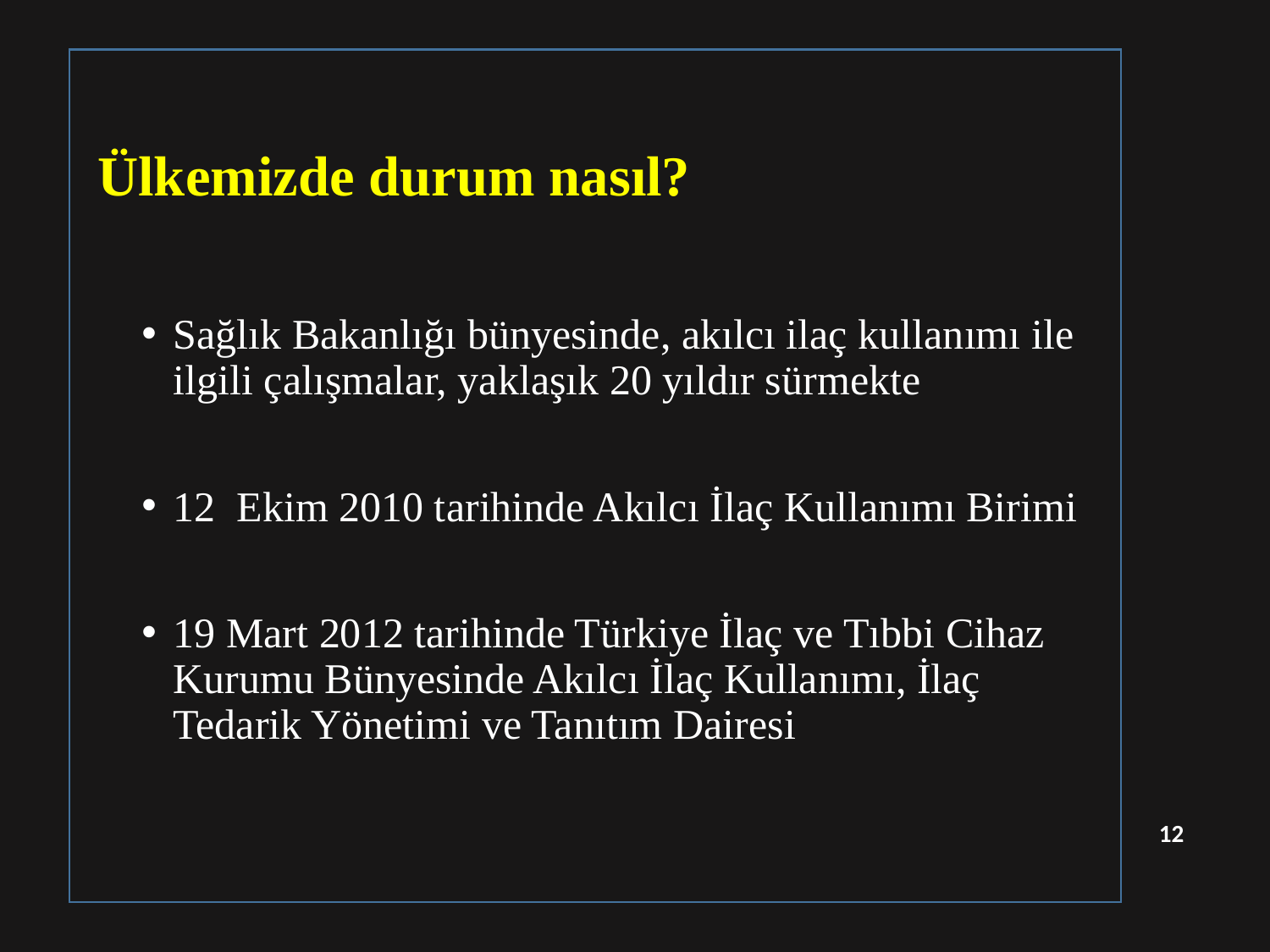

# Ülkemizde durum nasıl?
Sağlık Bakanlığı bünyesinde, akılcı ilaç kullanımı ile ilgili çalışmalar, yaklaşık 20 yıldır sürmekte

12  Ekim 2010 tarihinde Akılcı İlaç Kullanımı Birimi

19 Mart 2012 tarihinde Türkiye İlaç ve Tıbbi Cihaz Kurumu Bünyesinde Akılcı İlaç Kullanımı, İlaç Tedarik Yönetimi ve Tanıtım Dairesi
12